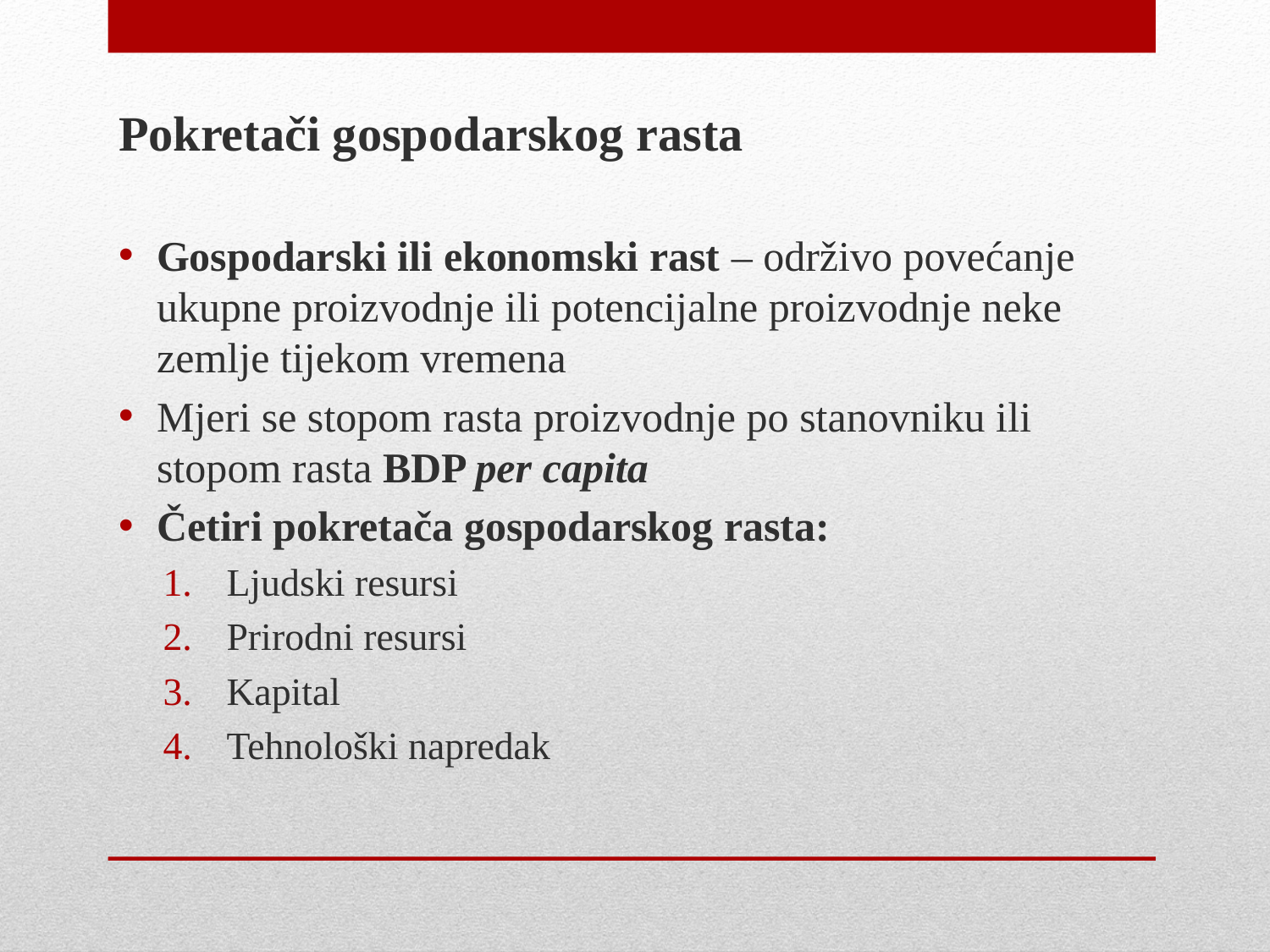

Pokretači gospodarskog rasta

Gospodarski ili ekonomski rast – održivo povećanje ukupne proizvodnje ili potencijalne proizvodnje neke zemlje tijekom vremena
Mjeri se stopom rasta proizvodnje po stanovniku ili stopom rasta BDP per capita
Četiri pokretača gospodarskog rasta:
Ljudski resursi
Prirodni resursi
Kapital
Tehnološki napredak